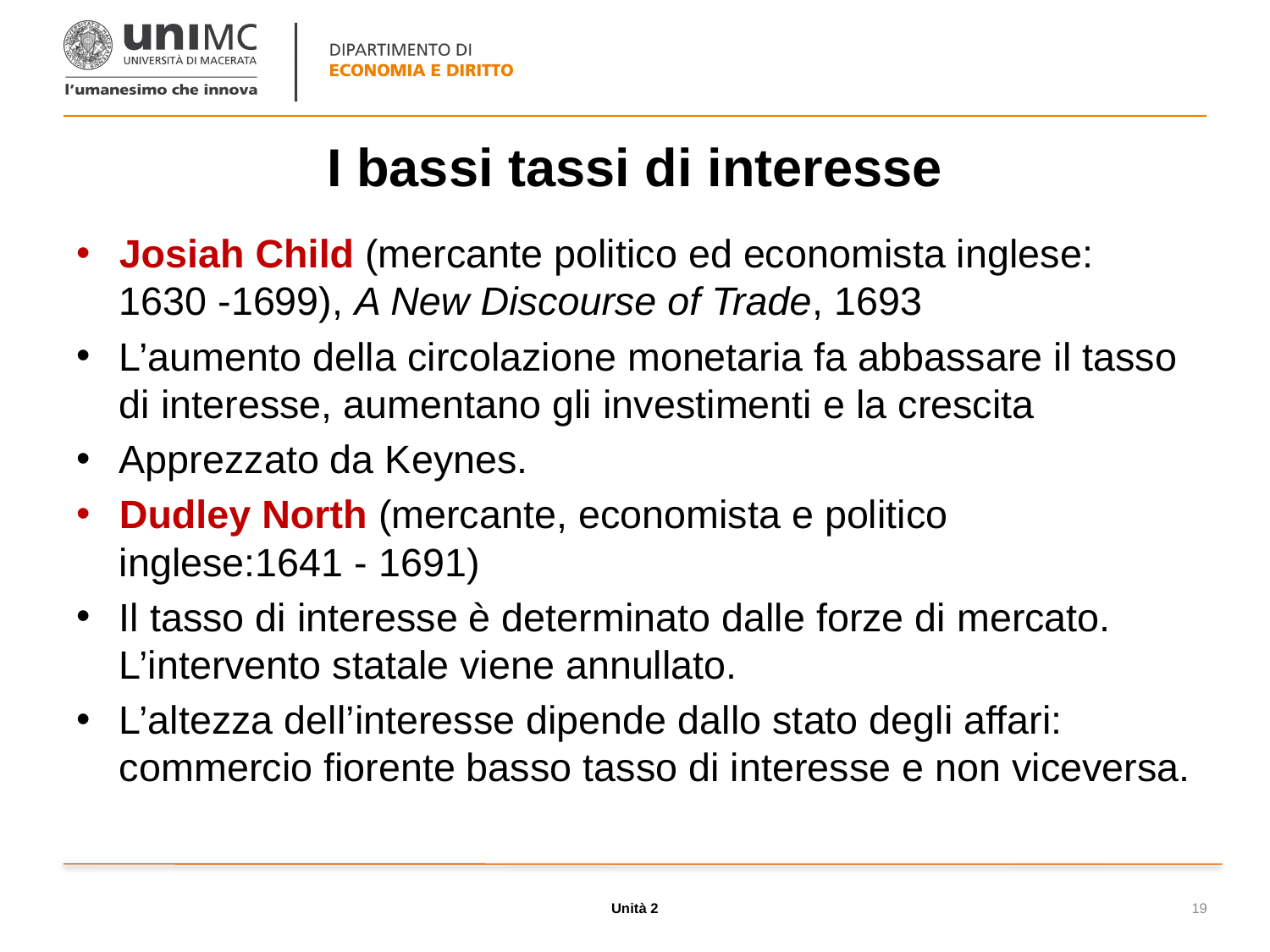

# I bassi tassi di interesse
Josiah Child (mercante politico ed economista inglese: 1630 -1699), A New Discourse of Trade, 1693
L’aumento della circolazione monetaria fa abbassare il tasso di interesse, aumentano gli investimenti e la crescita
Apprezzato da Keynes.
Dudley North (mercante, economista e politico inglese:1641 - 1691)
Il tasso di interesse è determinato dalle forze di mercato. L’intervento statale viene annullato.
L’altezza dell’interesse dipende dallo stato degli affari: commercio fiorente basso tasso di interesse e non viceversa.
Unità 2
19